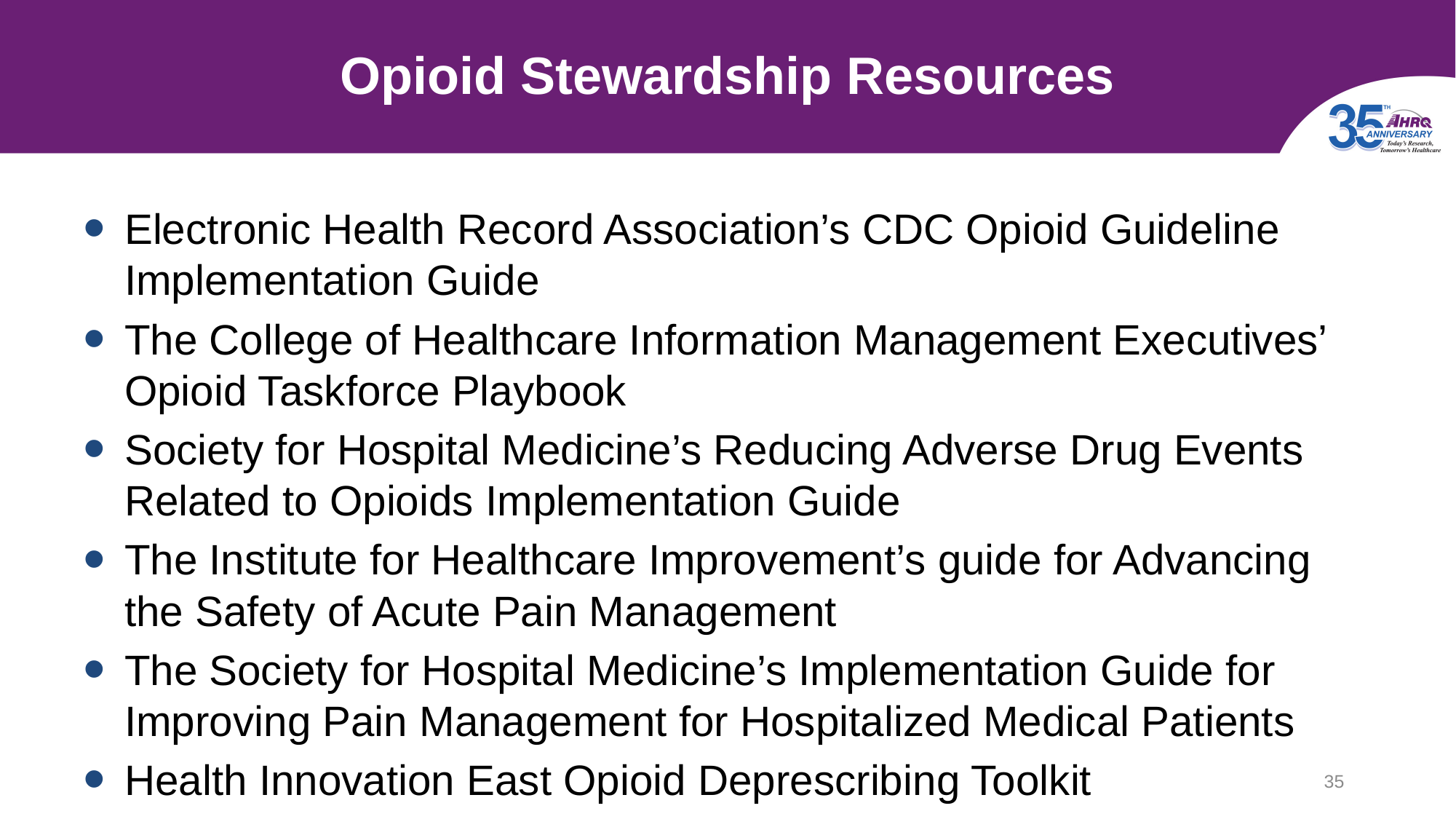

# Opioid Stewardship Resources
Electronic Health Record Association’s CDC Opioid Guideline Implementation Guide
The College of Healthcare Information Management Executives’ Opioid Taskforce Playbook
Society for Hospital Medicine’s Reducing Adverse Drug Events Related to Opioids Implementation Guide
The Institute for Healthcare Improvement’s guide for Advancing the Safety of Acute Pain Management
The Society for Hospital Medicine’s Implementation Guide for Improving Pain Management for Hospitalized Medical Patients
Health Innovation East Opioid Deprescribing Toolkit
35